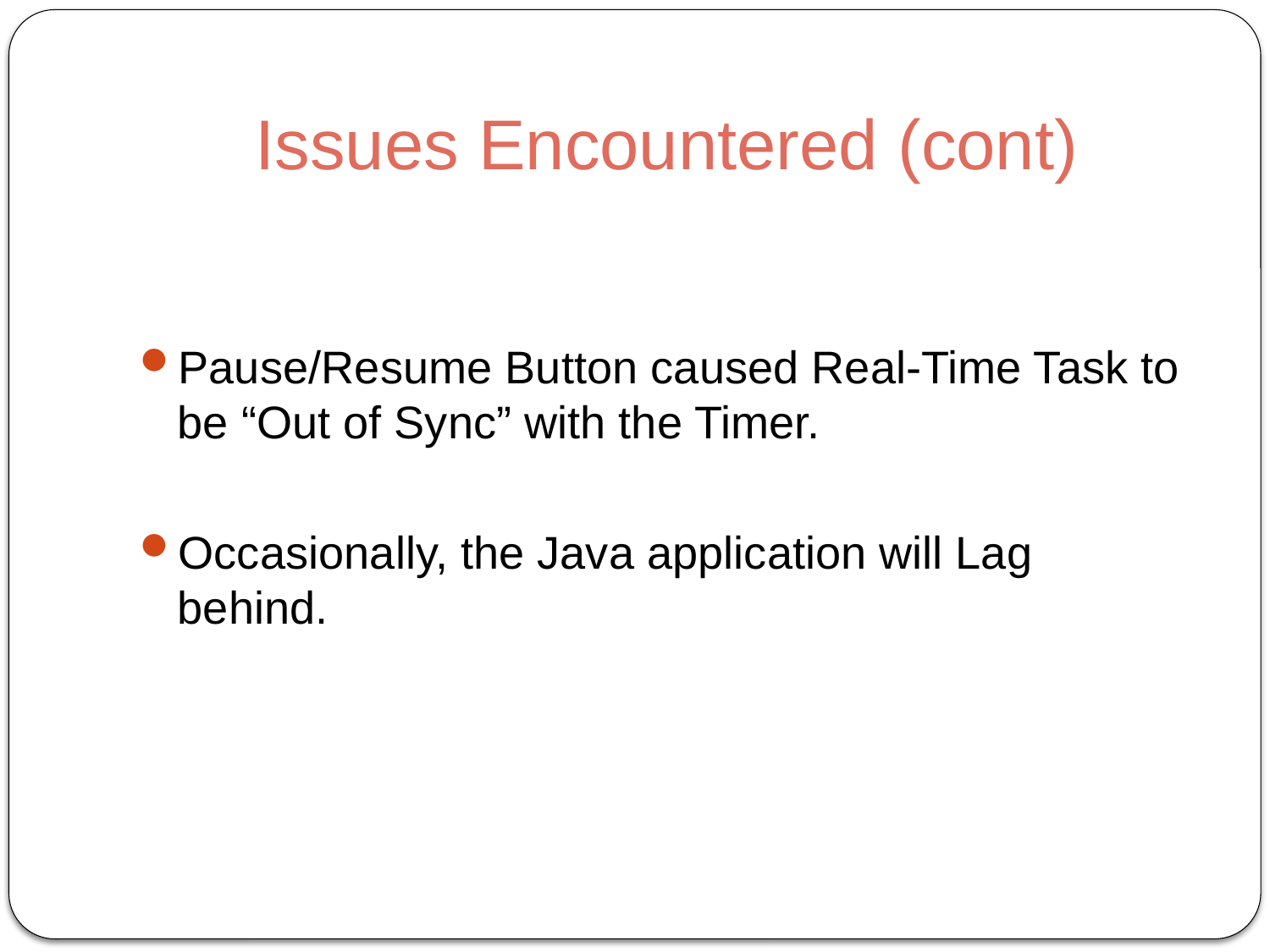

# Issues Encountered (cont)

Pause/Resume Button caused Real-Time Task to be “Out of Sync” with the Timer.

Occasionally, the Java application will Lag behind.